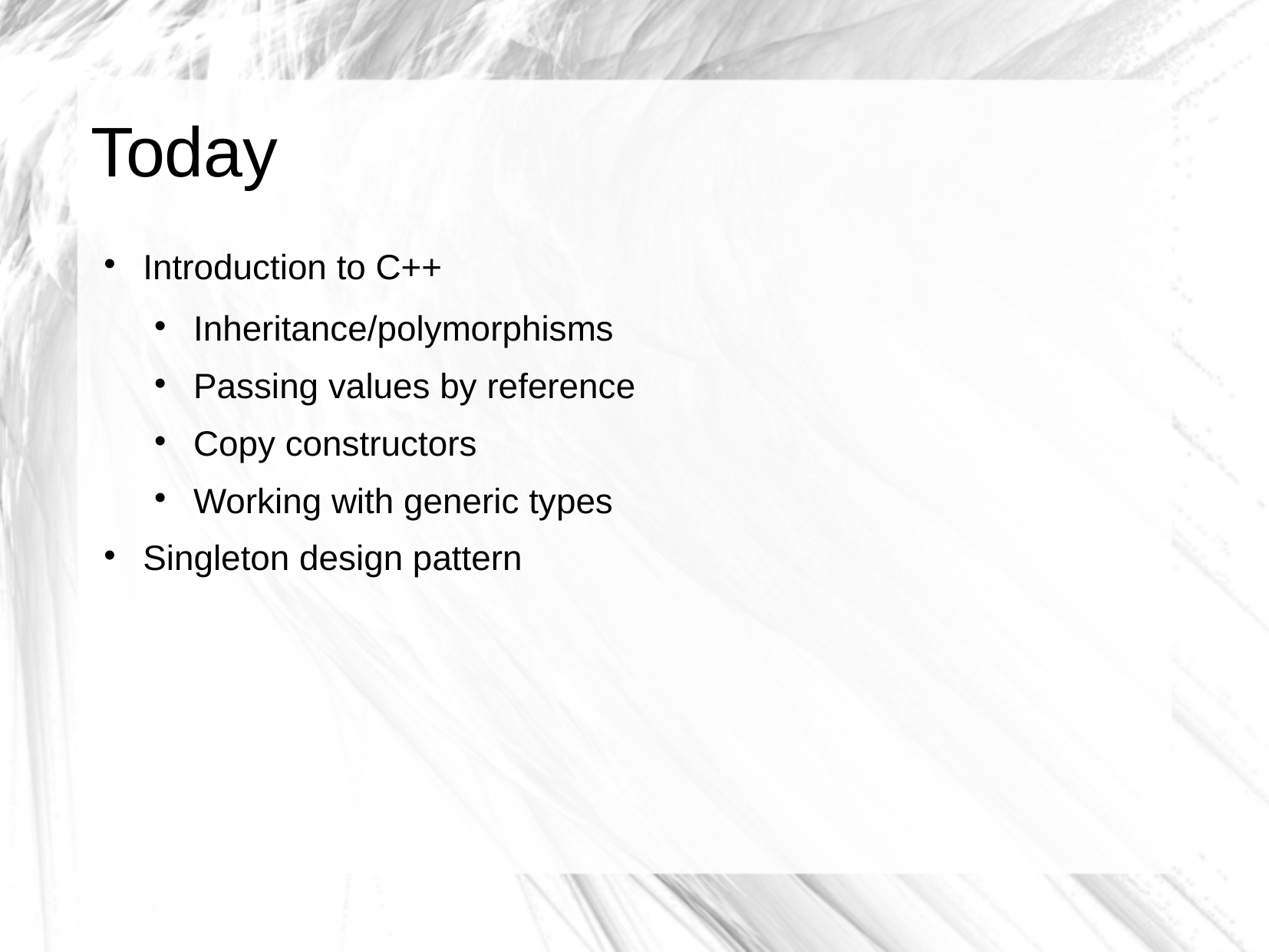

# Today
Introduction to C++
Inheritance/polymorphisms
Passing values by reference
Copy constructors
Working with generic types
Singleton design pattern